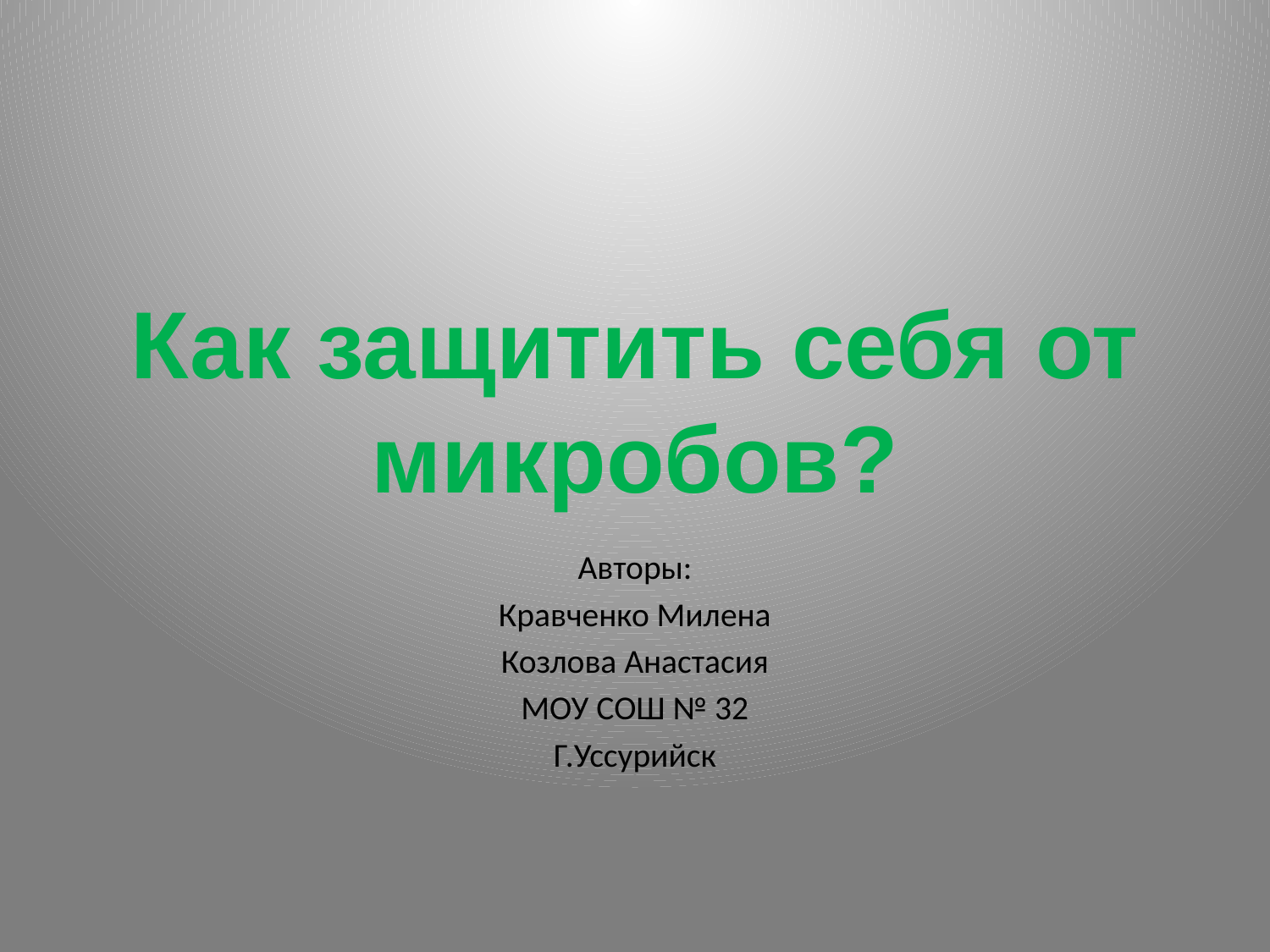

# Как защитить себя от микробов?
Авторы:
Кравченко Милена
Козлова Анастасия
МОУ СОШ № 32
Г.Уссурийск